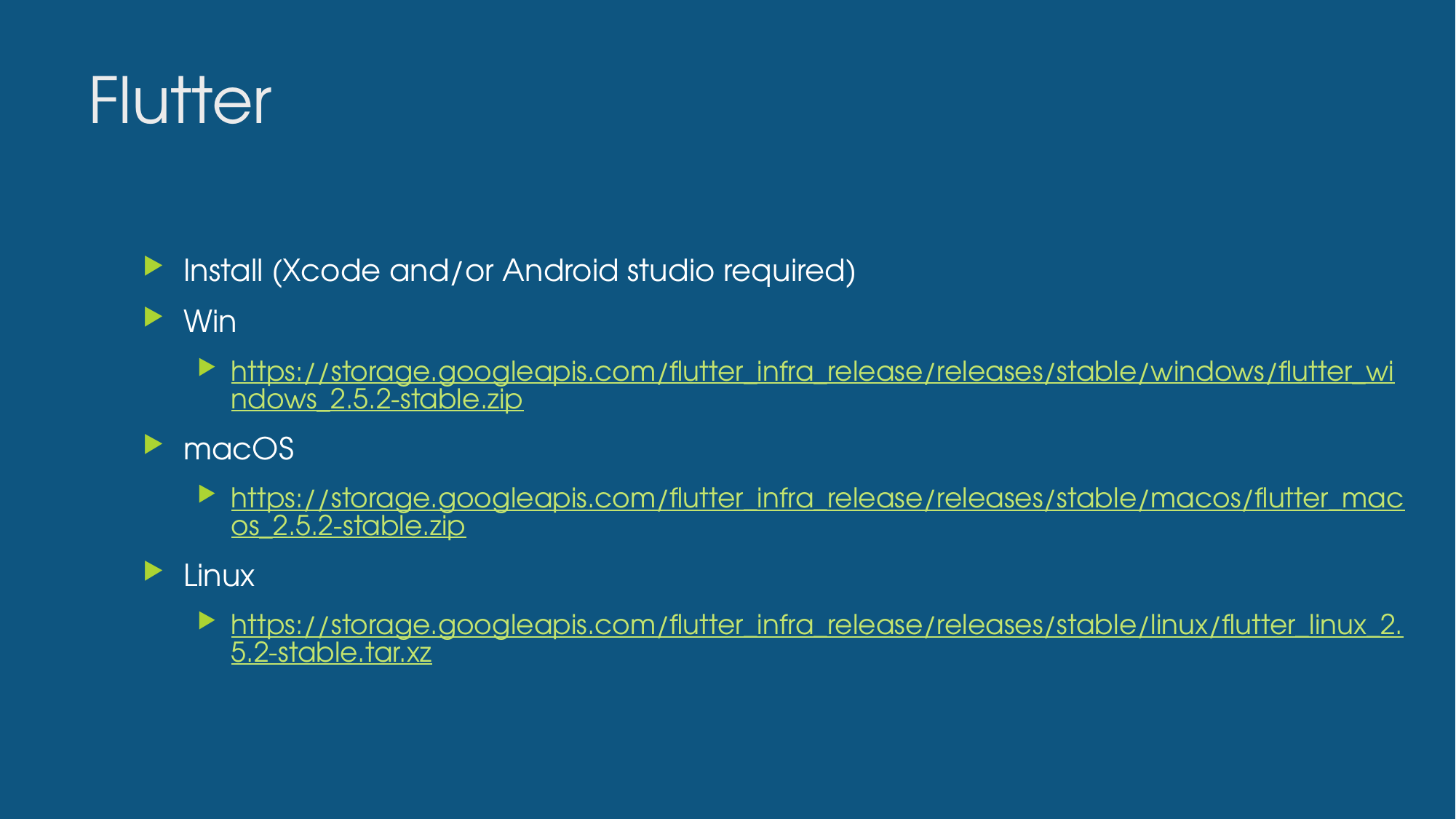

4
# Flutter
Install (Xcode and/or Android studio required)
Win
https://storage.googleapis.com/flutter_infra_release/releases/stable/windows/flutter_windows_2.5.2-stable.zip
macOS
https://storage.googleapis.com/flutter_infra_release/releases/stable/macos/flutter_macos_2.5.2-stable.zip
Linux
https://storage.googleapis.com/flutter_infra_release/releases/stable/linux/flutter_linux_2.5.2-stable.tar.xz